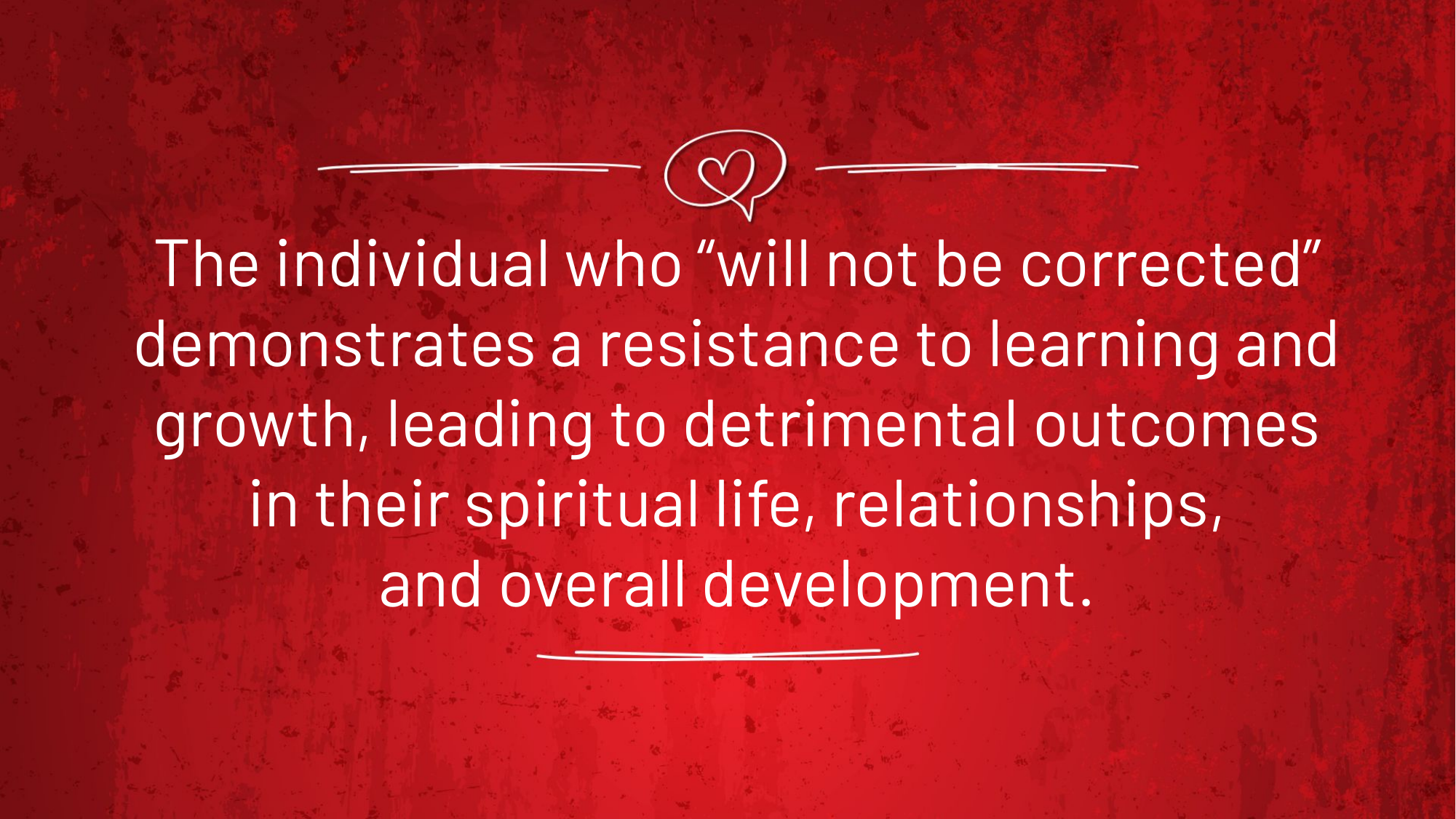

# The individual who “will not be corrected” demonstrates a resistance to learning and growth, leading to detrimental outcomes in their spiritual life, relationships, and overall development.